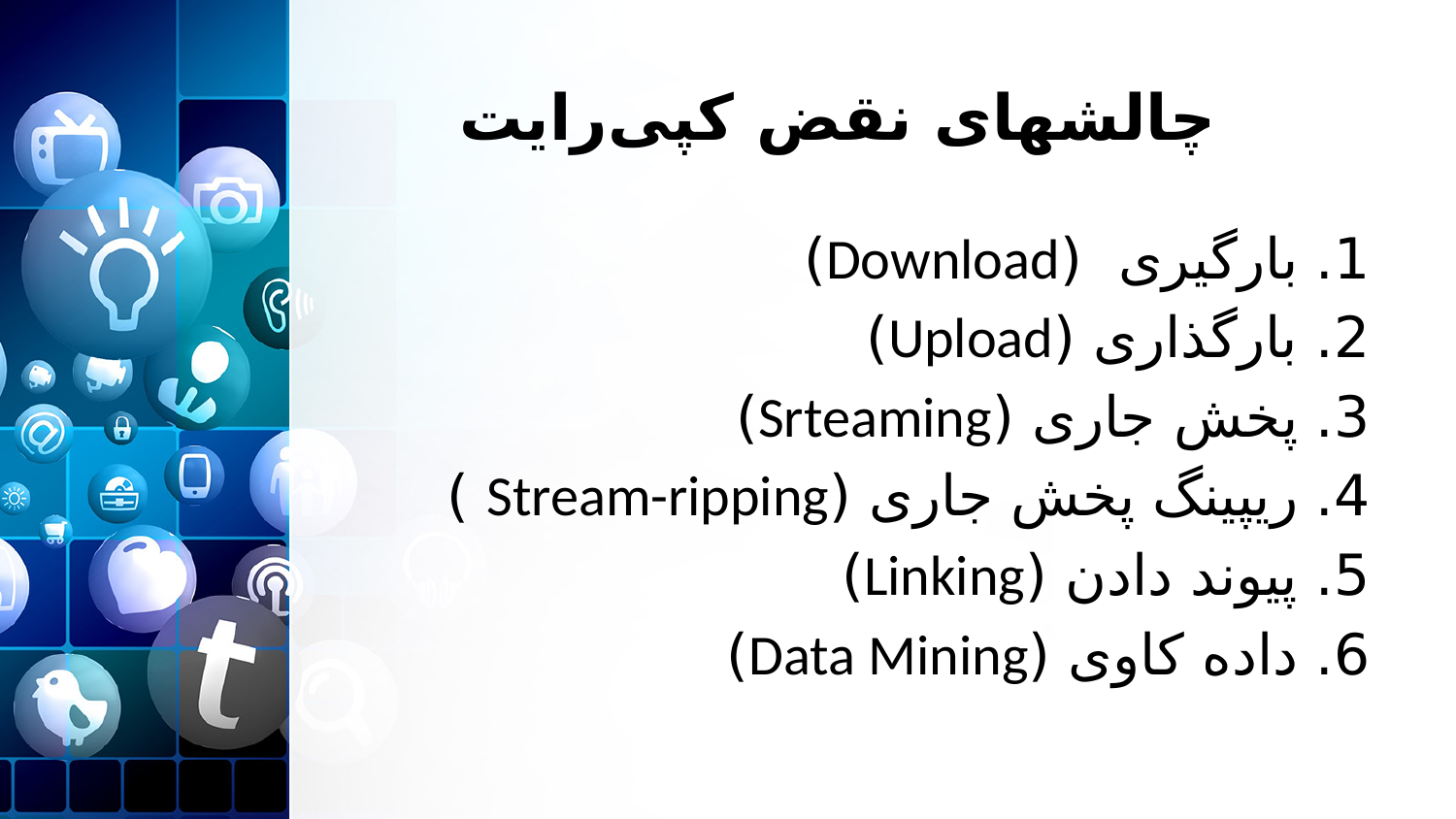

# چالشهای نقض کپی‌رایت
1. بارگیری  (Download)
2. بارگذاری (Upload)
3. پخش جاری (Srteaming)
4. ریپینگ پخش جاری (Stream-ripping )
5. پیوند دادن (Linking)
6. داده کاوی (Data Mining)